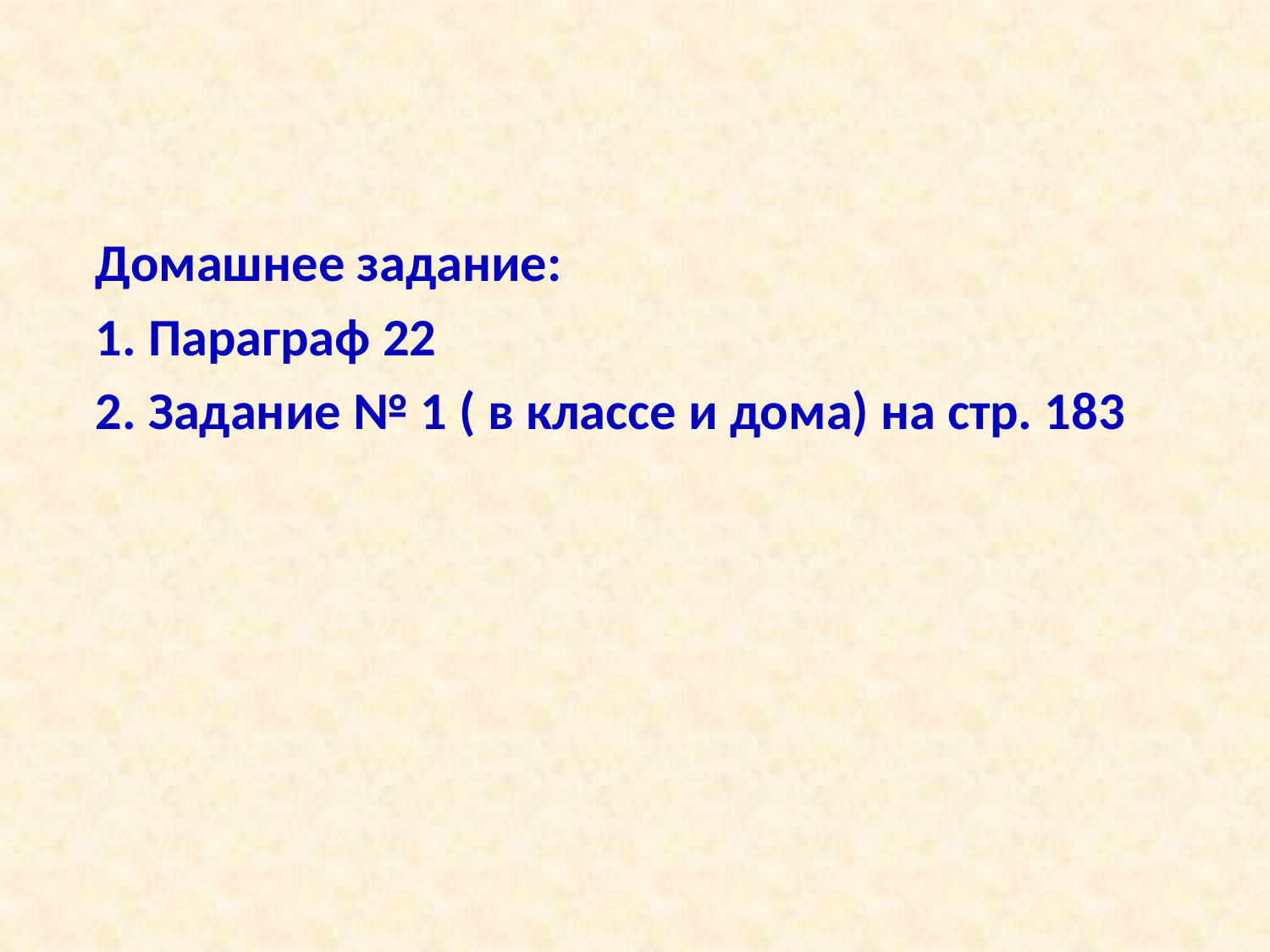

Домашнее задание:
1. Параграф 22
2. Задание № 1 ( в классе и дома) на стр. 183